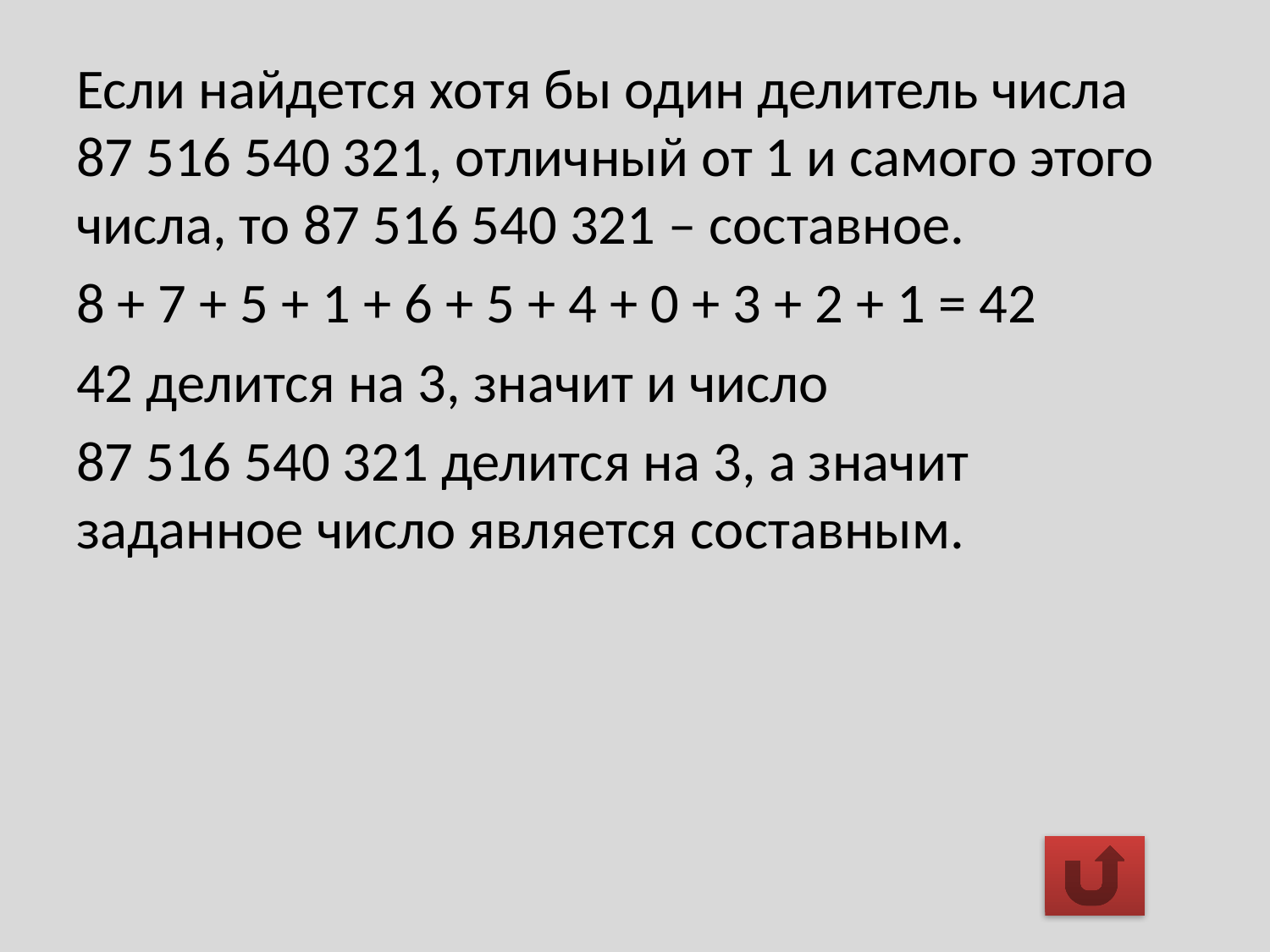

Если найдется хотя бы один делитель числа 87 516 540 321, отличный от 1 и самого этого числа, то 87 516 540 321 – составное.
8 + 7 + 5 + 1 + 6 + 5 + 4 + 0 + 3 + 2 + 1 = 42
42 делится на 3, значит и число
87 516 540 321 делится на 3, а значит заданное число является составным.